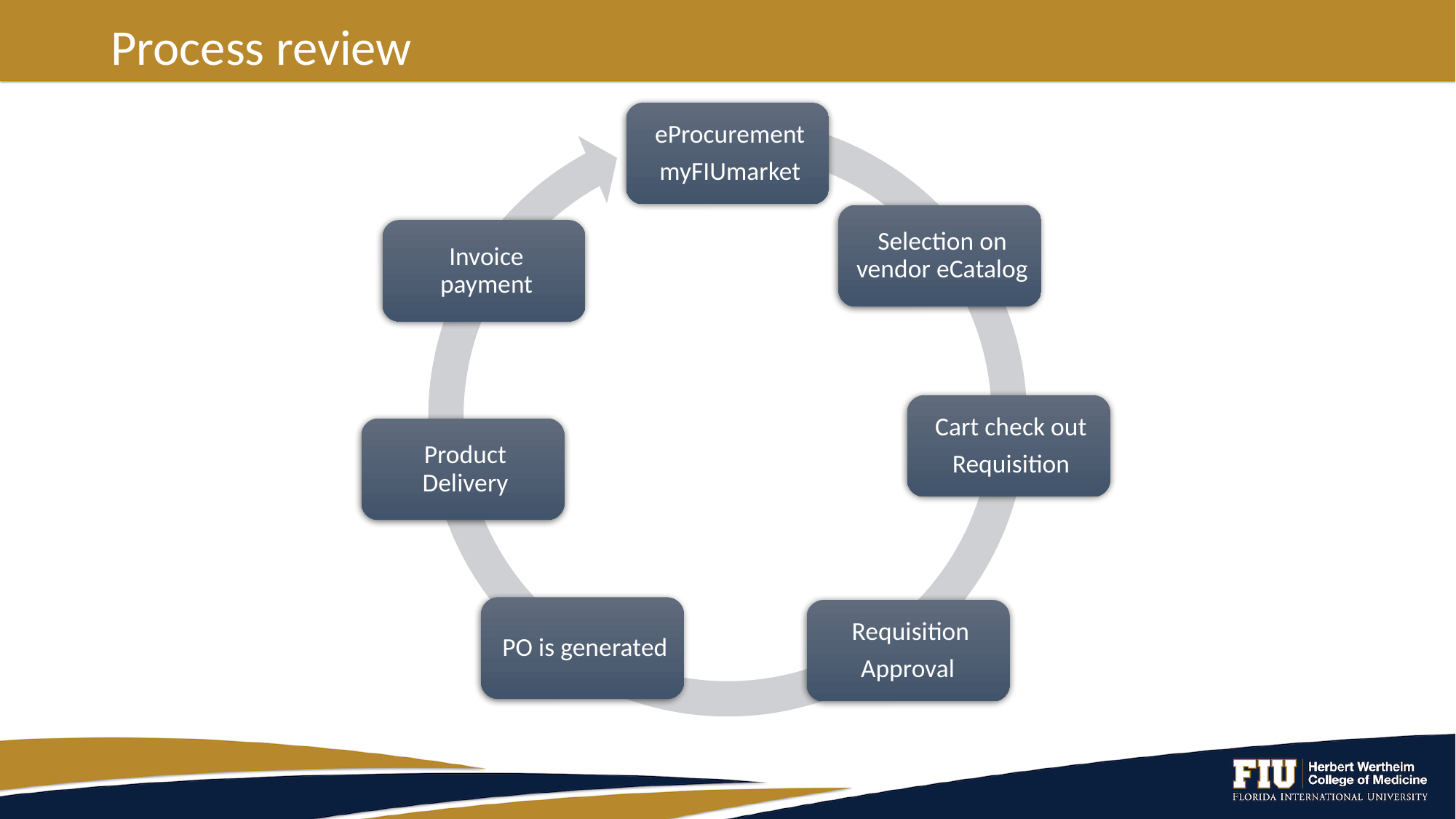

# Process review
eProcurement
myFIUmarket
Selection on vendor eCatalog
Cart check out
Requisition
Requisition
Approval
PO is generated
Product Delivery
Invoice payment